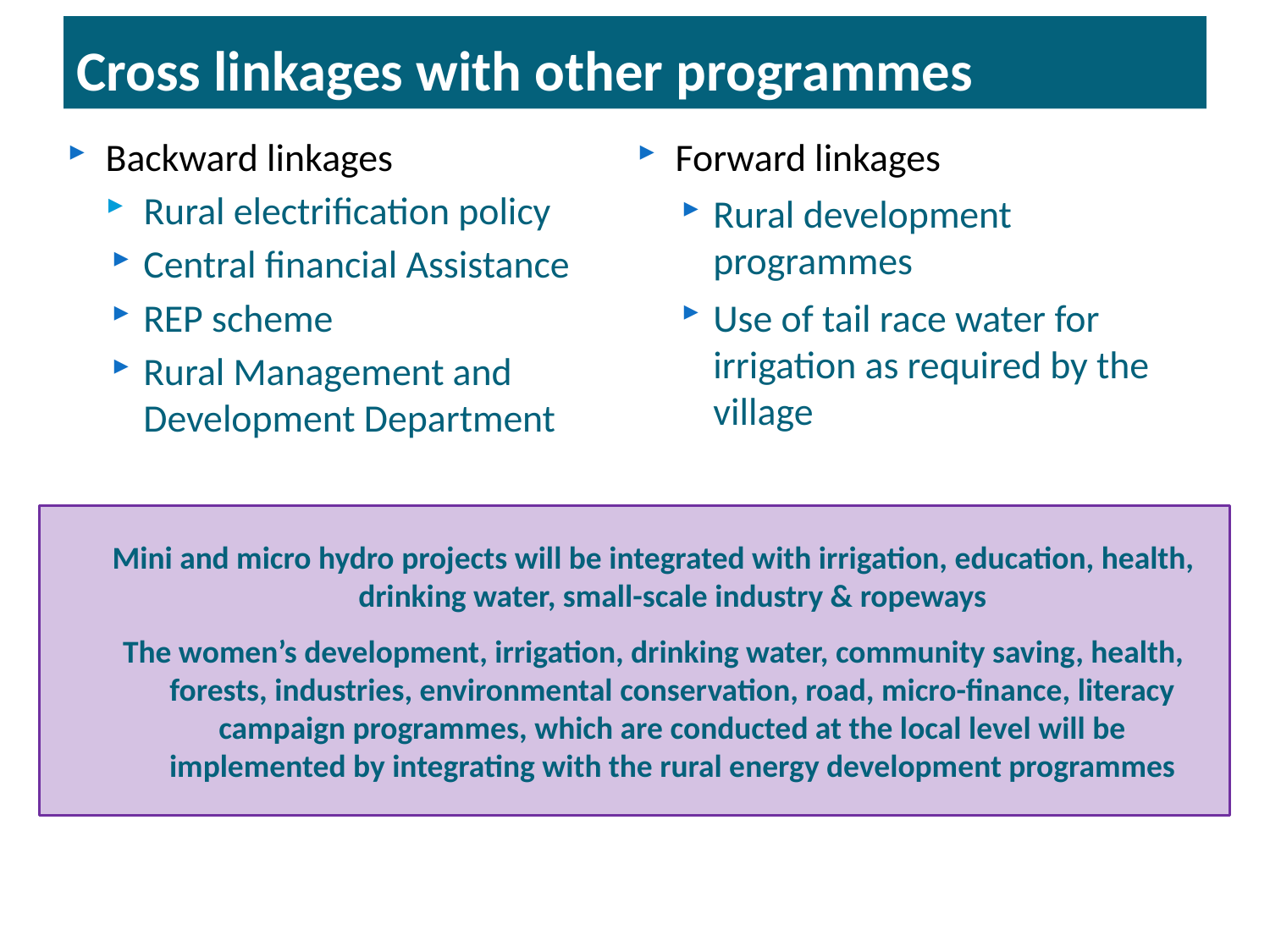

# Cross linkages with other programmes
Backward linkages
Rural electrification policy
Central financial Assistance
REP scheme
Rural Management and Development Department

Forward linkages
Rural development programmes
Use of tail race water for irrigation as required by the village

Mini and micro hydro projects will be integrated with irrigation, education, health, drinking water, small-scale industry & ropeways
The women’s development, irrigation, drinking water, community saving, health, forests, industries, environmental conservation, road, micro-finance, literacy campaign programmes, which are conducted at the local level will be implemented by integrating with the rural energy development programmes